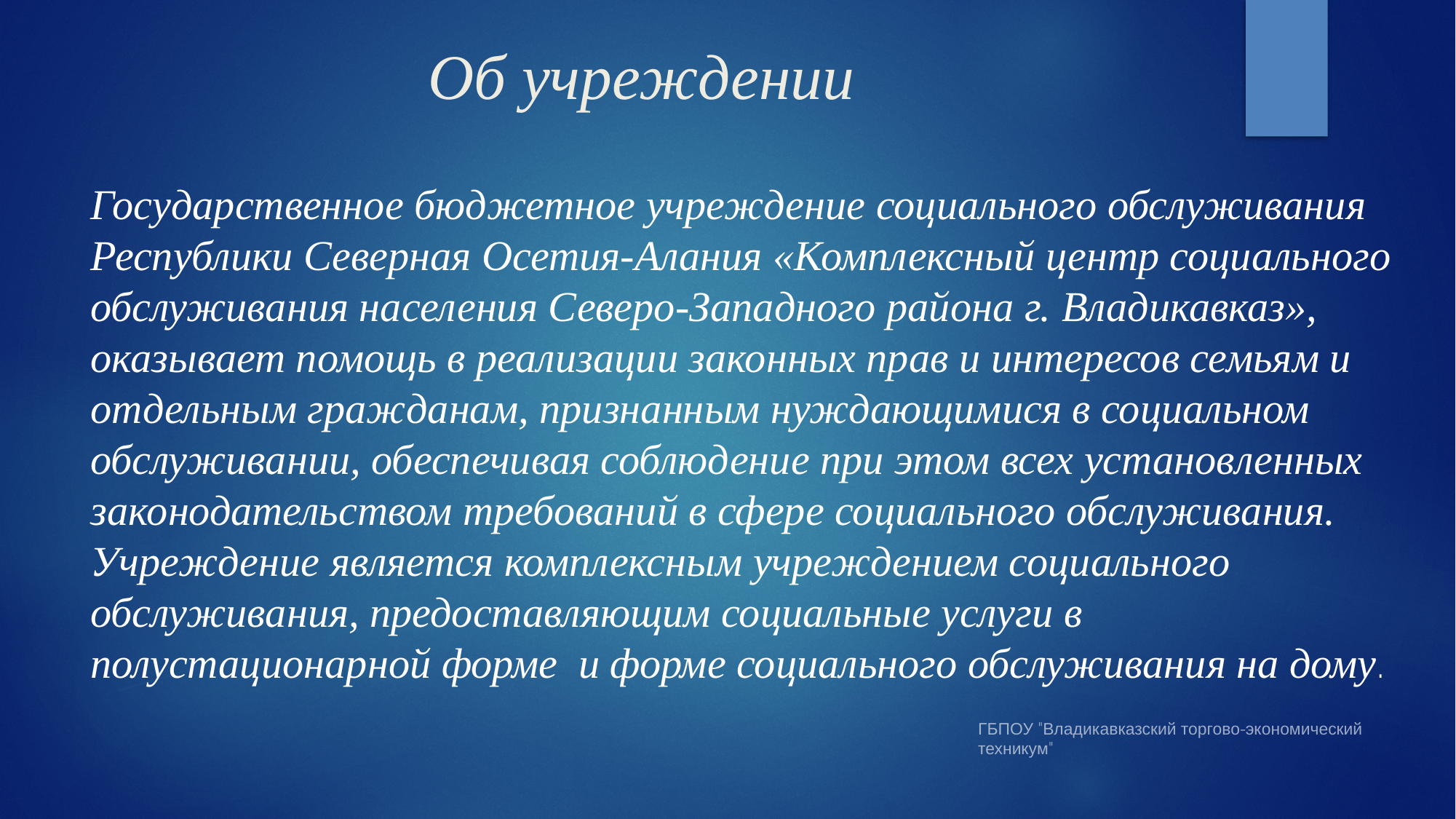

# Об учреждении
Государственное бюджетное учреждение социального обслуживания Республики Северная Осетия-Алания «Комплексный центр социального обслуживания населения Северо-Западного района г. Владикавказ», оказывает помощь в реализации законных прав и интересов семьям и отдельным гражданам, признанным нуждающимися в социальном обслуживании, обеспечивая соблюдение при этом всех установленных законодательством требований в сфере социального обслуживания.
Учреждение является комплексным учреждением социального обслуживания, предоставляющим социальные услуги в полустационарной форме  и форме социального обслуживания на дому.
ГБПОУ "Владикавказский торгово-экономический техникум"